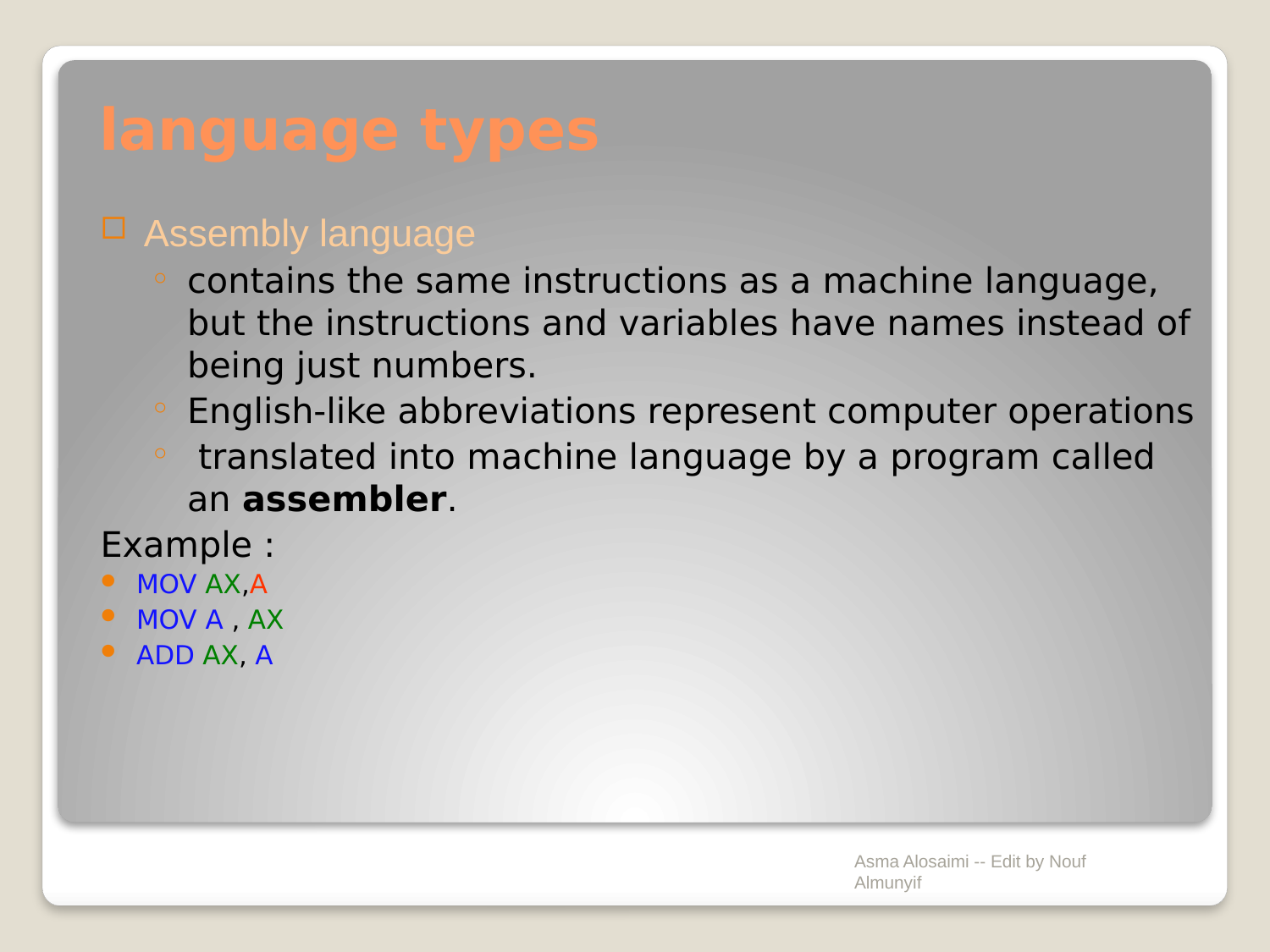

# language types
Assembly language
contains the same instructions as a machine language, but the instructions and variables have names instead of being just numbers.
English-like abbreviations represent computer operations
 translated into machine language by a program called an assembler.
Example :
MOV AX,A
MOV A , AX
ADD AX, A

Asma Alosaimi -- Edit by Nouf Almunyif